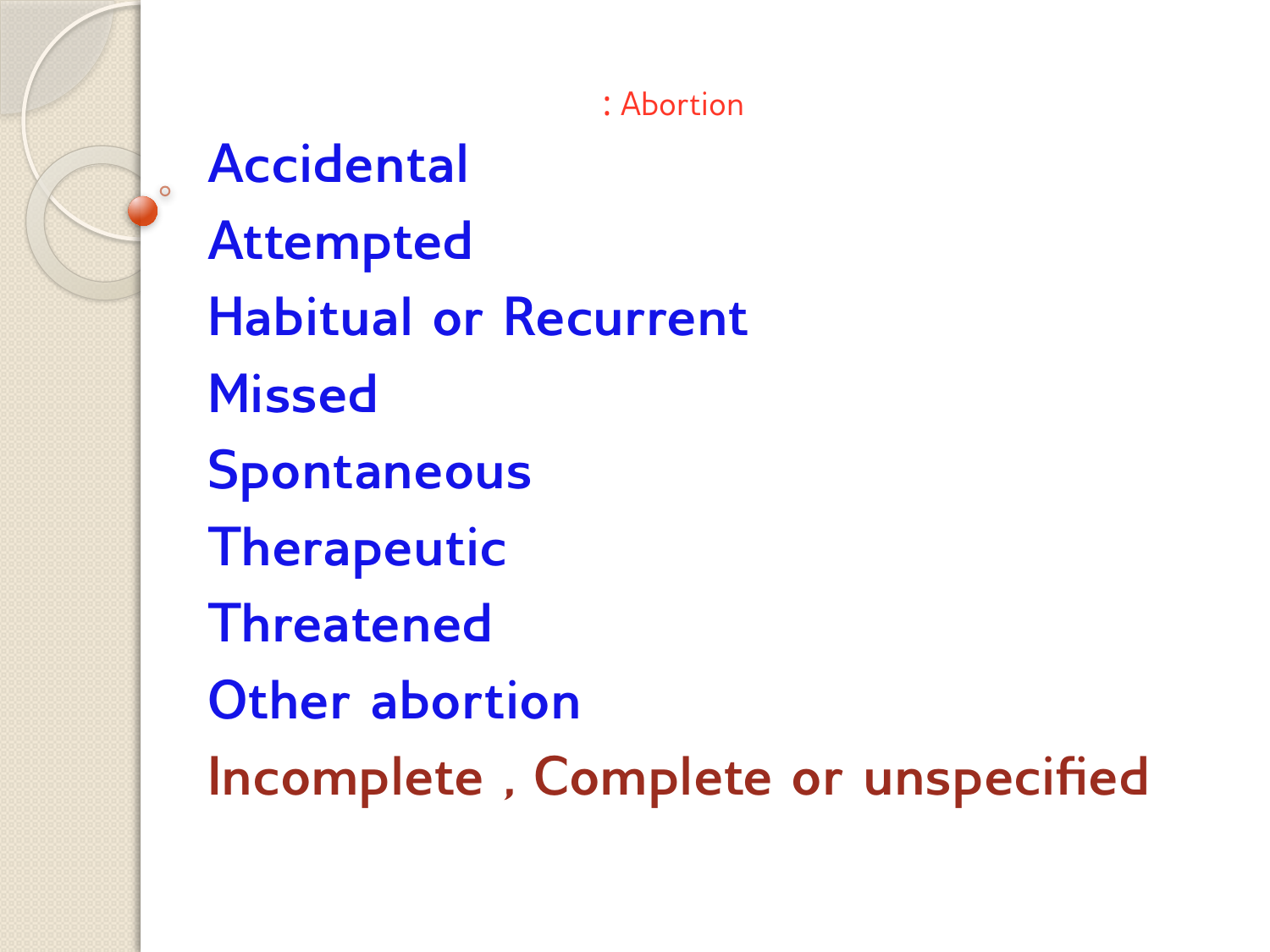

# Abortion :
Accidental
Attempted
Habitual or Recurrent
Missed
Spontaneous
Therapeutic
Threatened
Other abortion
Incomplete , Complete or unspecified